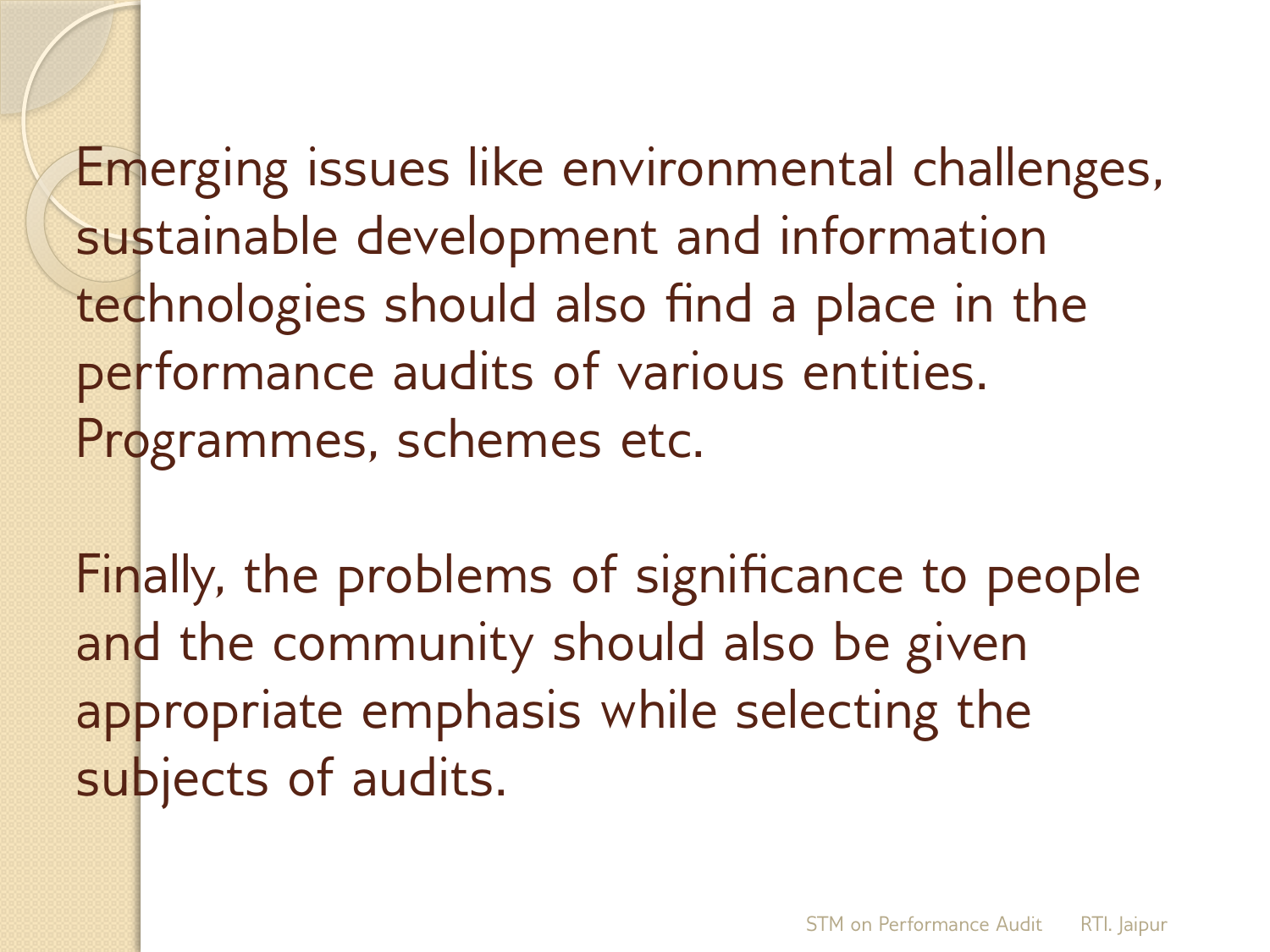

# Emerging issues like environmental challenges, sustainable development and information technologies should also find a place in the performance audits of various entities. Programmes, schemes etc. Finally, the problems of significance to people and the community should also be given appropriate emphasis while selecting the subjects of audits.
STM on Performance Audit      RTI. Jaipur